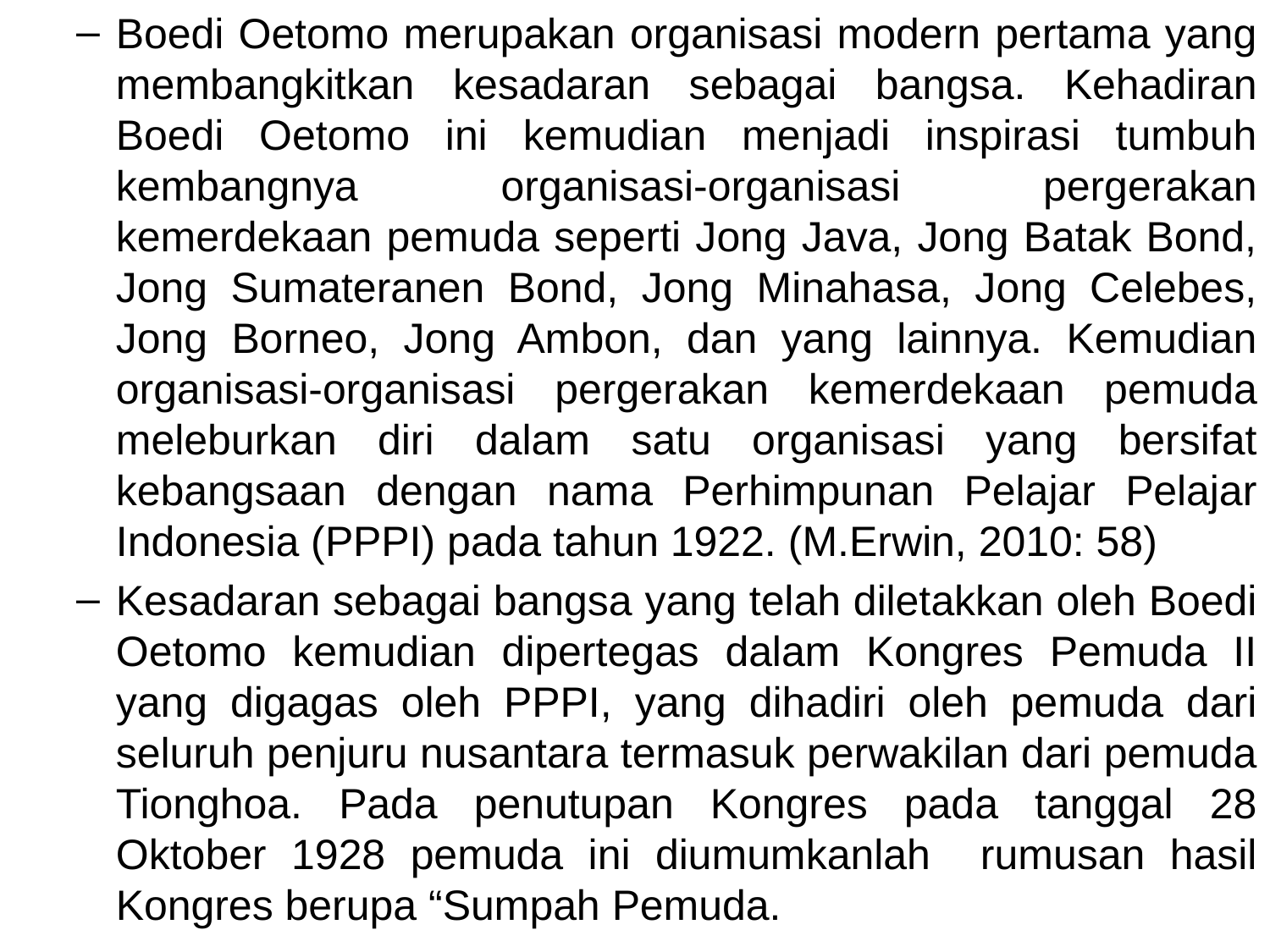

Boedi Oetomo merupakan organisasi modern pertama yang membangkitkan kesadaran sebagai bangsa. Kehadiran Boedi Oetomo ini kemudian menjadi inspirasi tumbuh kembangnya organisasi-organisasi pergerakan kemerdekaan pemuda seperti Jong Java, Jong Batak Bond, Jong Sumateranen Bond, Jong Minahasa, Jong Celebes, Jong Borneo, Jong Ambon, dan yang lainnya. Kemudian organisasi-organisasi pergerakan kemerdekaan pemuda meleburkan diri dalam satu organisasi yang bersifat kebangsaan dengan nama Perhimpunan Pelajar Pelajar Indonesia (PPPI) pada tahun 1922. (M.Erwin, 2010: 58)
Kesadaran sebagai bangsa yang telah diletakkan oleh Boedi Oetomo kemudian dipertegas dalam Kongres Pemuda II yang digagas oleh PPPI, yang dihadiri oleh pemuda dari seluruh penjuru nusantara termasuk perwakilan dari pemuda Tionghoa. Pada penutupan Kongres pada tanggal 28 Oktober 1928 pemuda ini diumumkanlah  rumusan hasil Kongres berupa “Sumpah Pemuda.